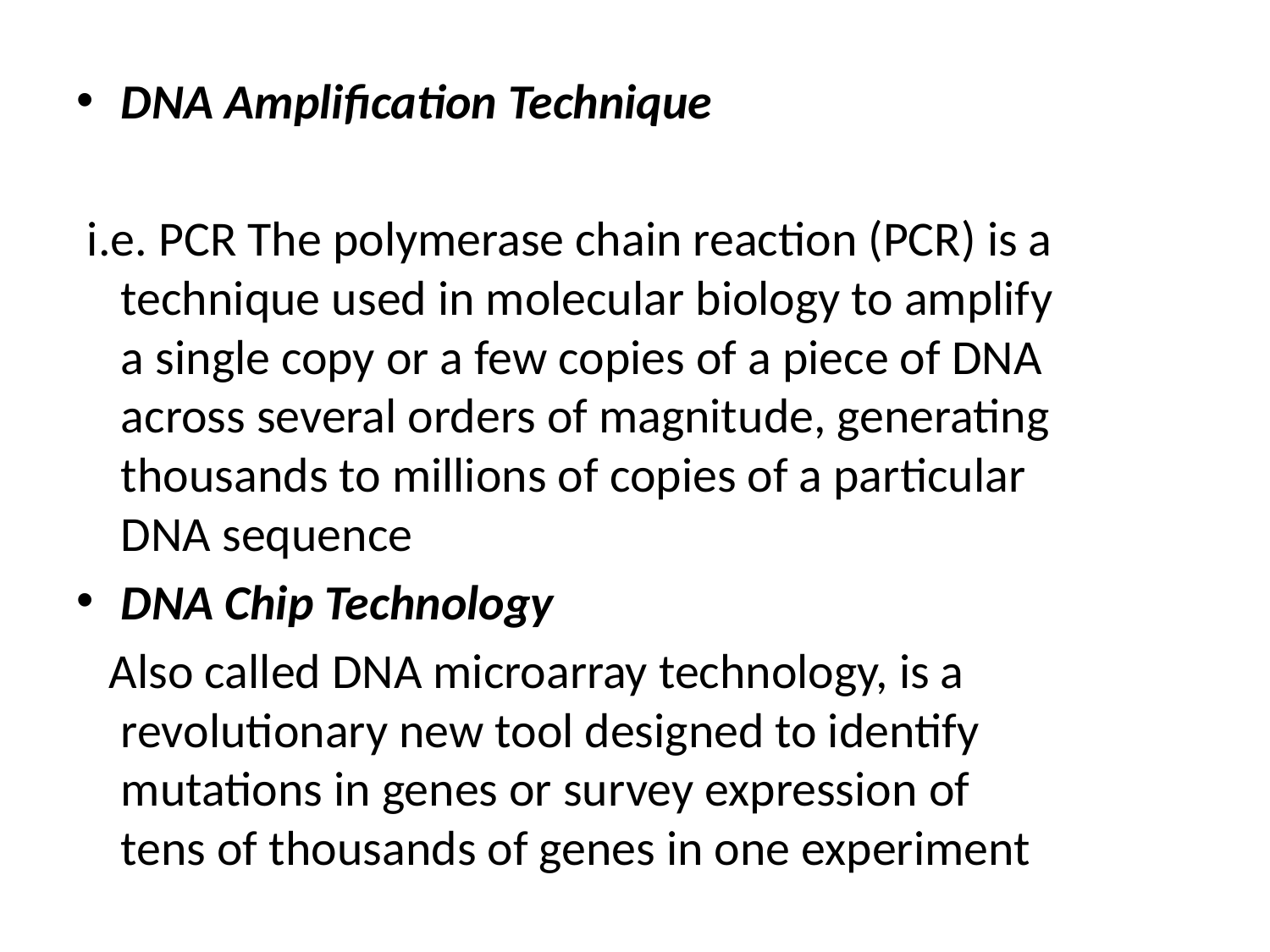

DNA Amplification Technique

 i.e. PCR The polymerase chain reaction (PCR) is a technique used in molecular biology to amplify a single copy or a few copies of a piece of DNA across several orders of magnitude, generating thousands to millions of copies of a particular DNA sequence
DNA Chip Technology
   Also called DNA microarray technology, is a revolutionary new tool designed to identify mutations in genes or survey expression of tens of thousands of genes in one experiment